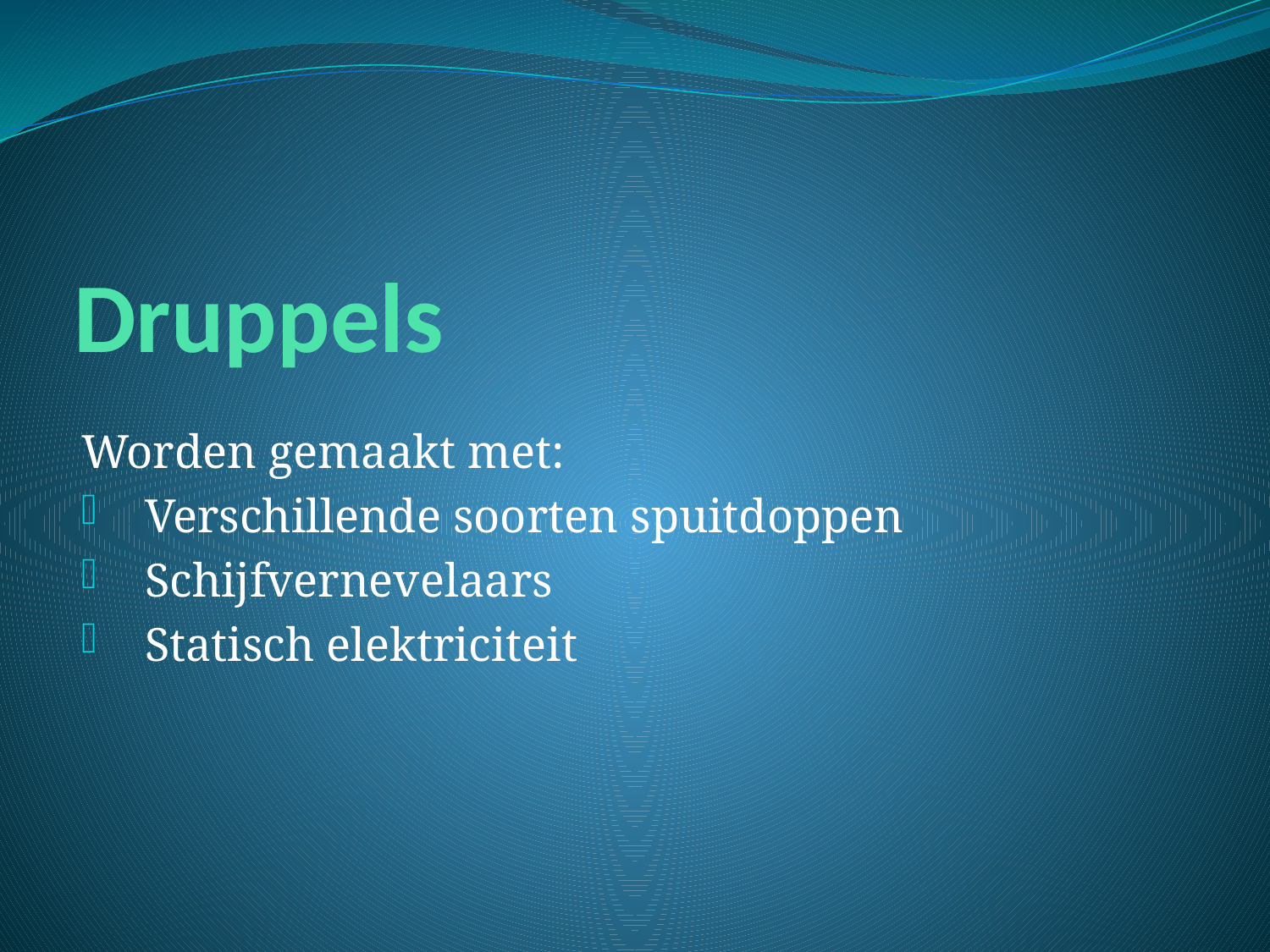

# Druppels
Worden gemaakt met:
Verschillende soorten spuitdoppen
Schijfvernevelaars
Statisch elektriciteit